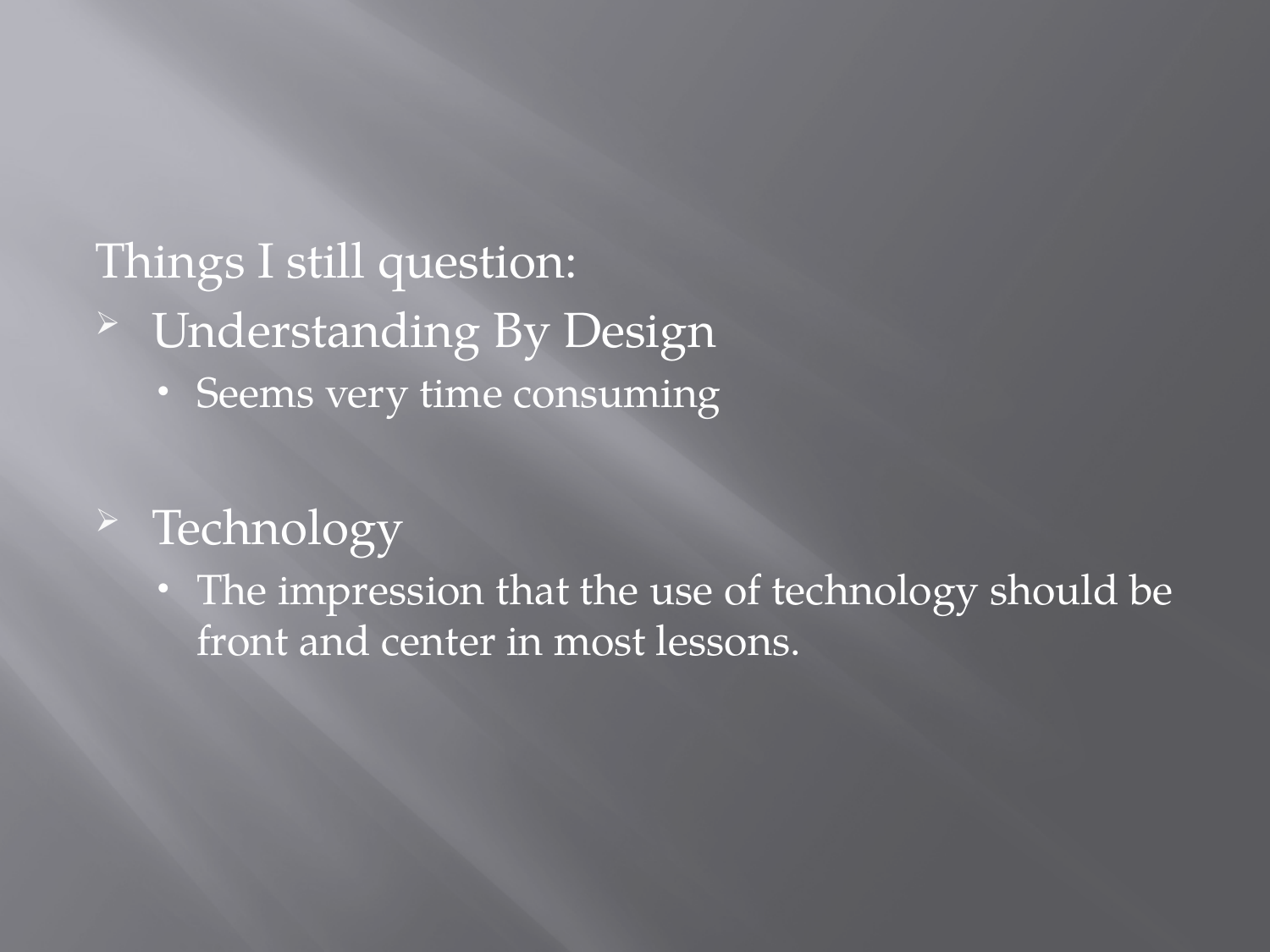

#
Things I still question:
Understanding By Design
Seems very time consuming

Technology
The impression that the use of technology should be front and center in most lessons.